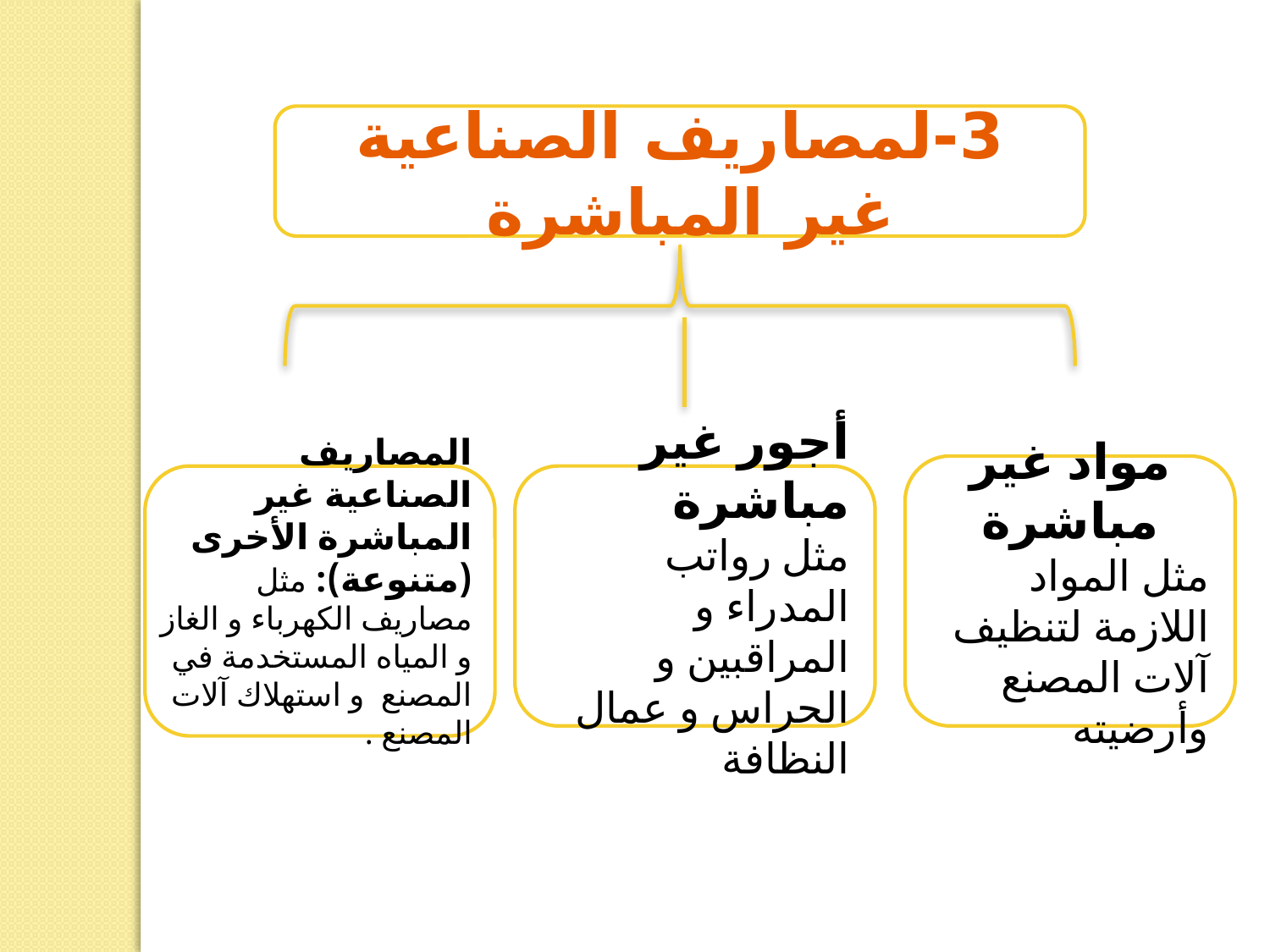

3-لمصاريف الصناعية غير المباشرة
مواد غير مباشرة
مثل المواد اللازمة لتنظيف آلات المصنع  وأرضيته

أجور غير مباشرة
مثل رواتب المدراء و المراقبين و الحراس و عمال النظافة
المصاريف الصناعية غير  المباشرة الأخرى (متنوعة): مثل مصاريف الكهرباء و الغاز و المياه المستخدمة في المصنع  و استهلاك آلات المصنع .